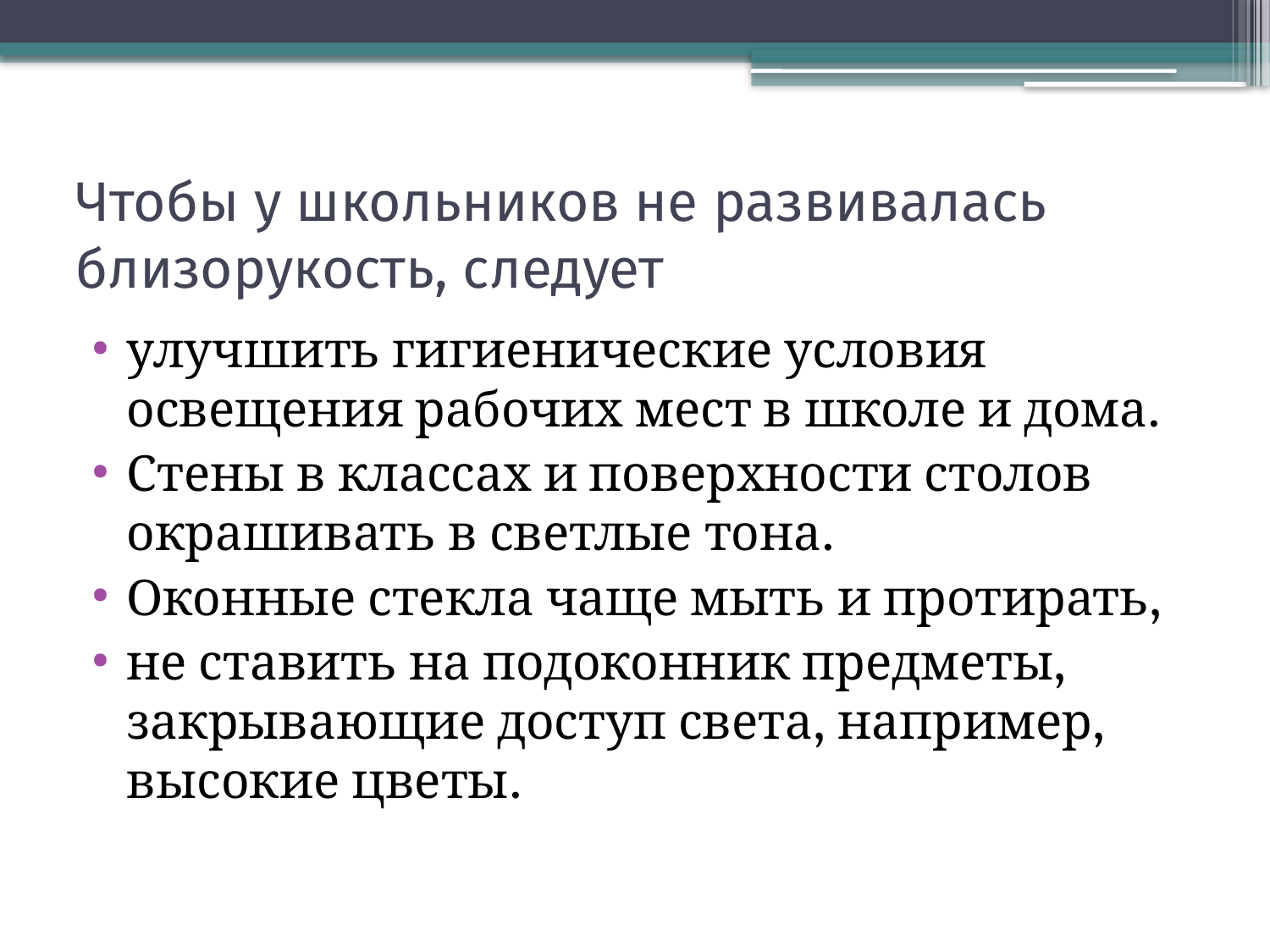

# Чтобы у школьников не развивалась близорукость, следует
улучшить гигиенические условия освещения рабочих мест в школе и дома.
Стены в классах и поверхности столов  окрашивать в светлые тона.
Оконные стекла чаще мыть и протирать,
не ставить на подоконник предметы, закрывающие доступ света, например, высокие цветы.